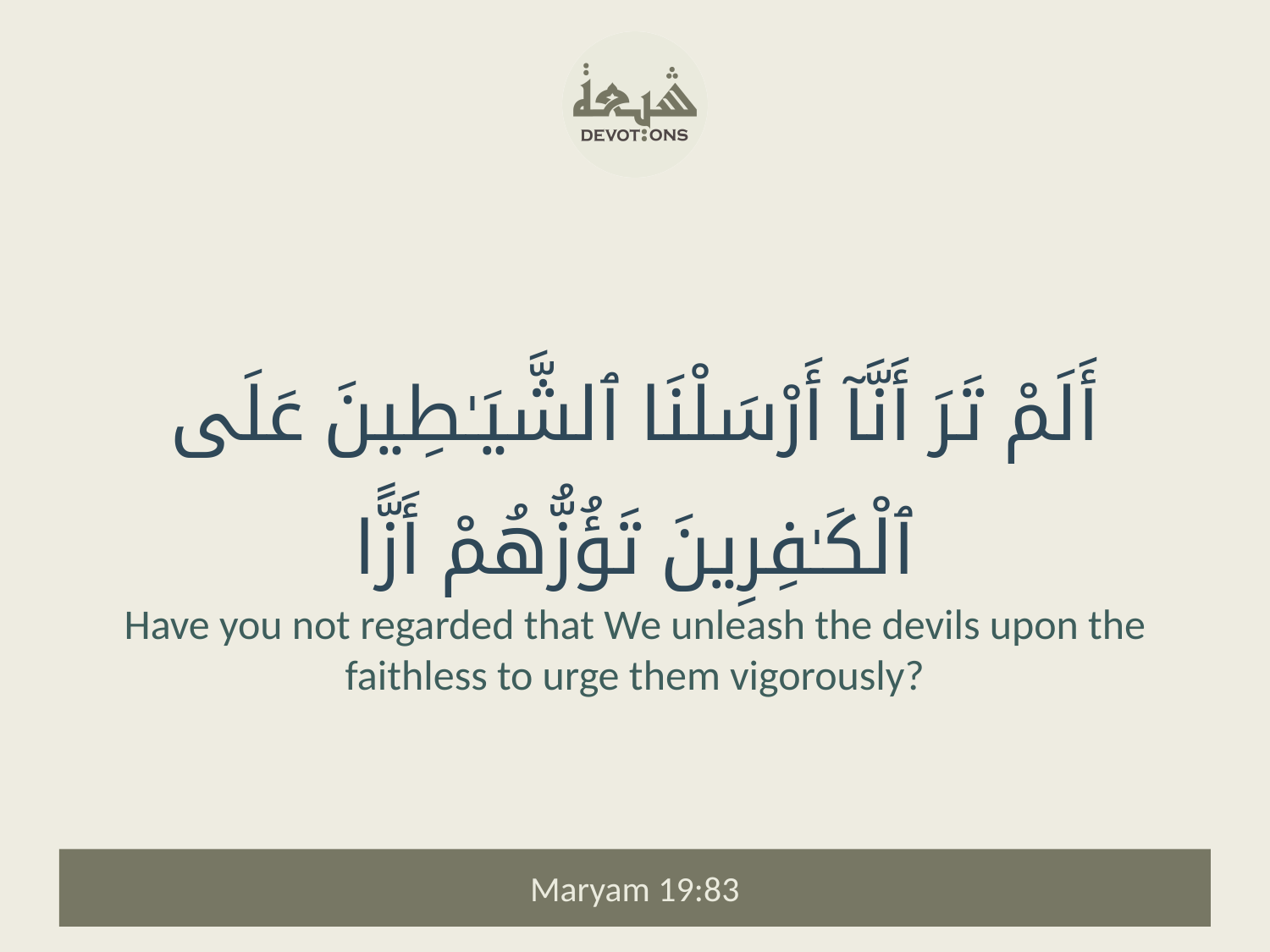

أَلَمْ تَرَ أَنَّآ أَرْسَلْنَا ٱلشَّيَـٰطِينَ عَلَى ٱلْكَـٰفِرِينَ تَؤُزُّهُمْ أَزًّا
Have you not regarded that We unleash the devils upon the faithless to urge them vigorously?
Maryam 19:83